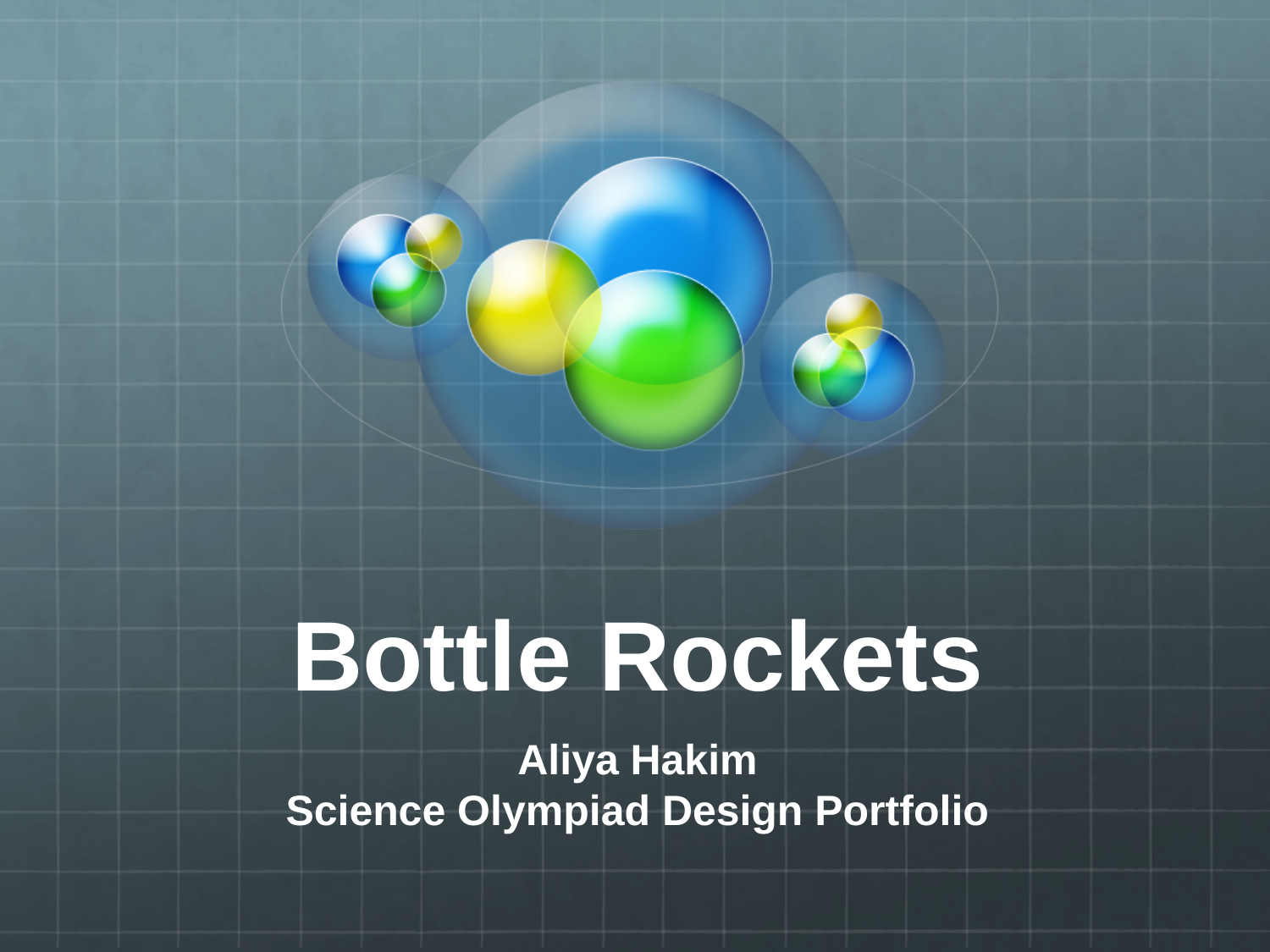

# Bottle Rockets
Aliya Hakim
Science Olympiad Design Portfolio